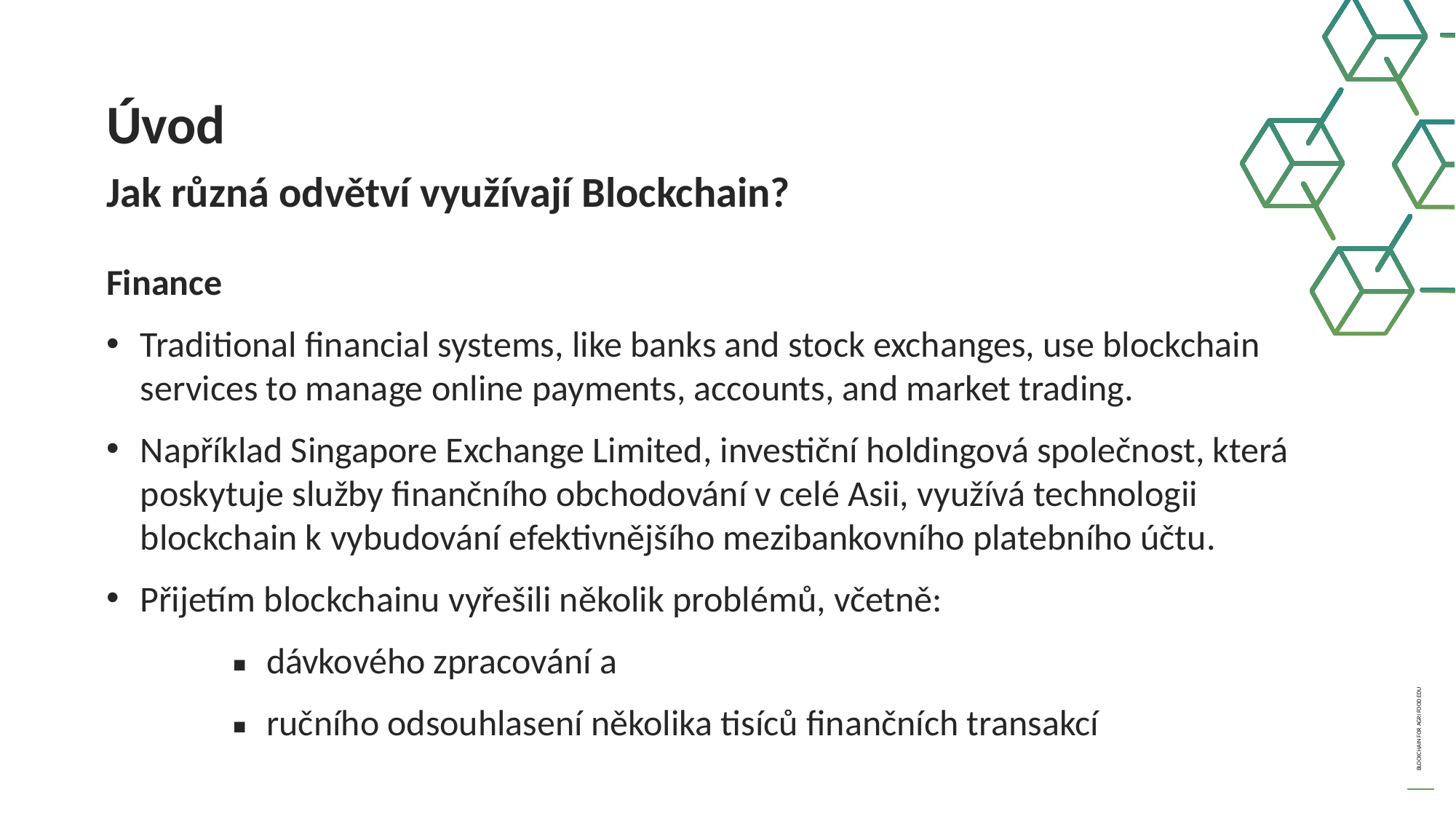

Úvod
Jak různá odvětví využívají Blockchain?
Finance
Traditional financial systems, like banks and stock exchanges, use blockchain services to manage online payments, accounts, and market trading.
Například Singapore Exchange Limited, investiční holdingová společnost, která poskytuje služby finančního obchodování v celé Asii, využívá technologii blockchain k vybudování efektivnějšího mezibankovního platebního účtu.
Přijetím blockchainu vyřešili několik problémů, včetně:
dávkového zpracování a
ručního odsouhlasení několika tisíců finančních transakcí